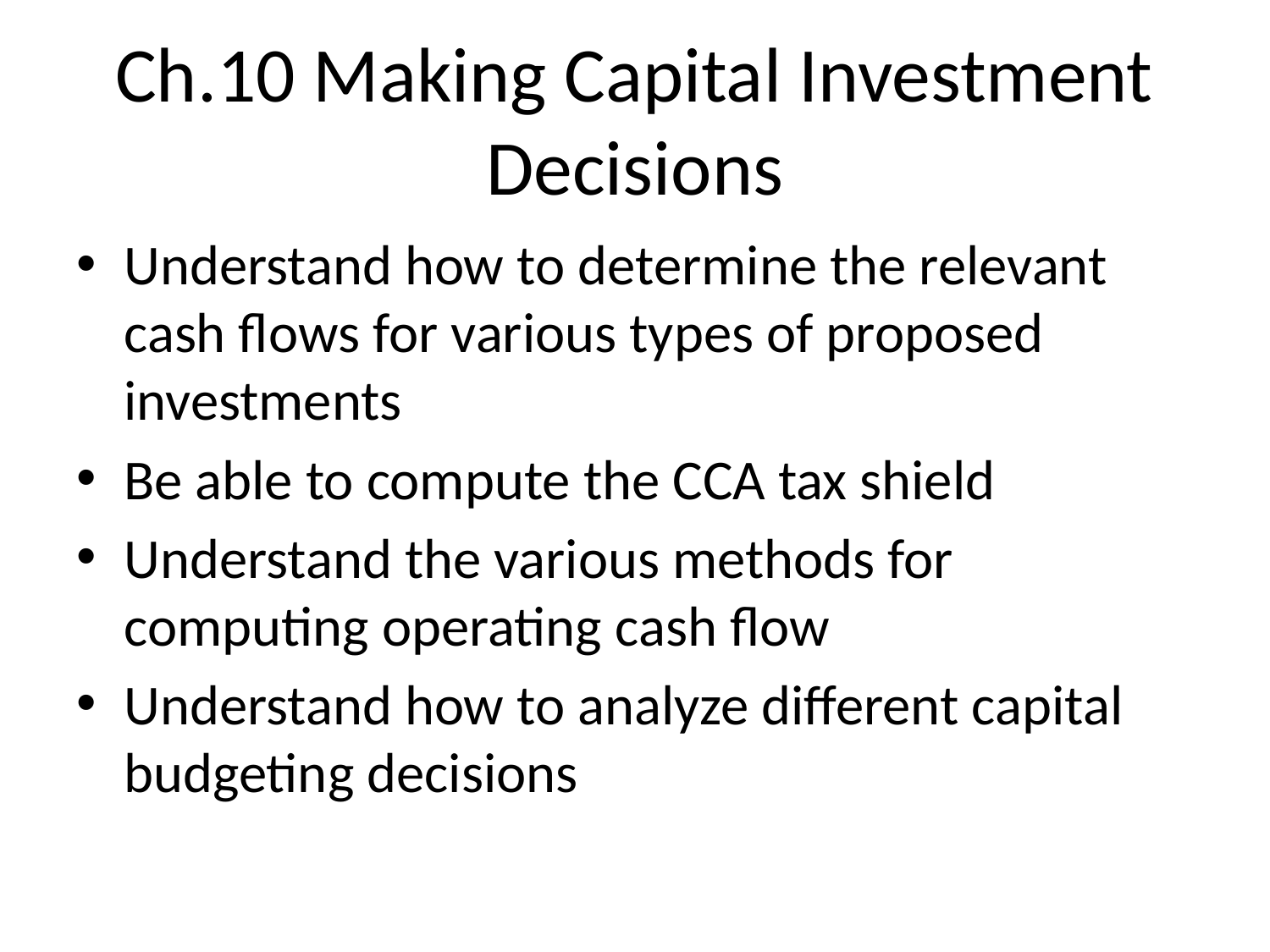

# Ch.10 Making Capital Investment Decisions
Understand how to determine the relevant cash flows for various types of proposed investments
Be able to compute the CCA tax shield
Understand the various methods for computing operating cash flow
Understand how to analyze different capital budgeting decisions